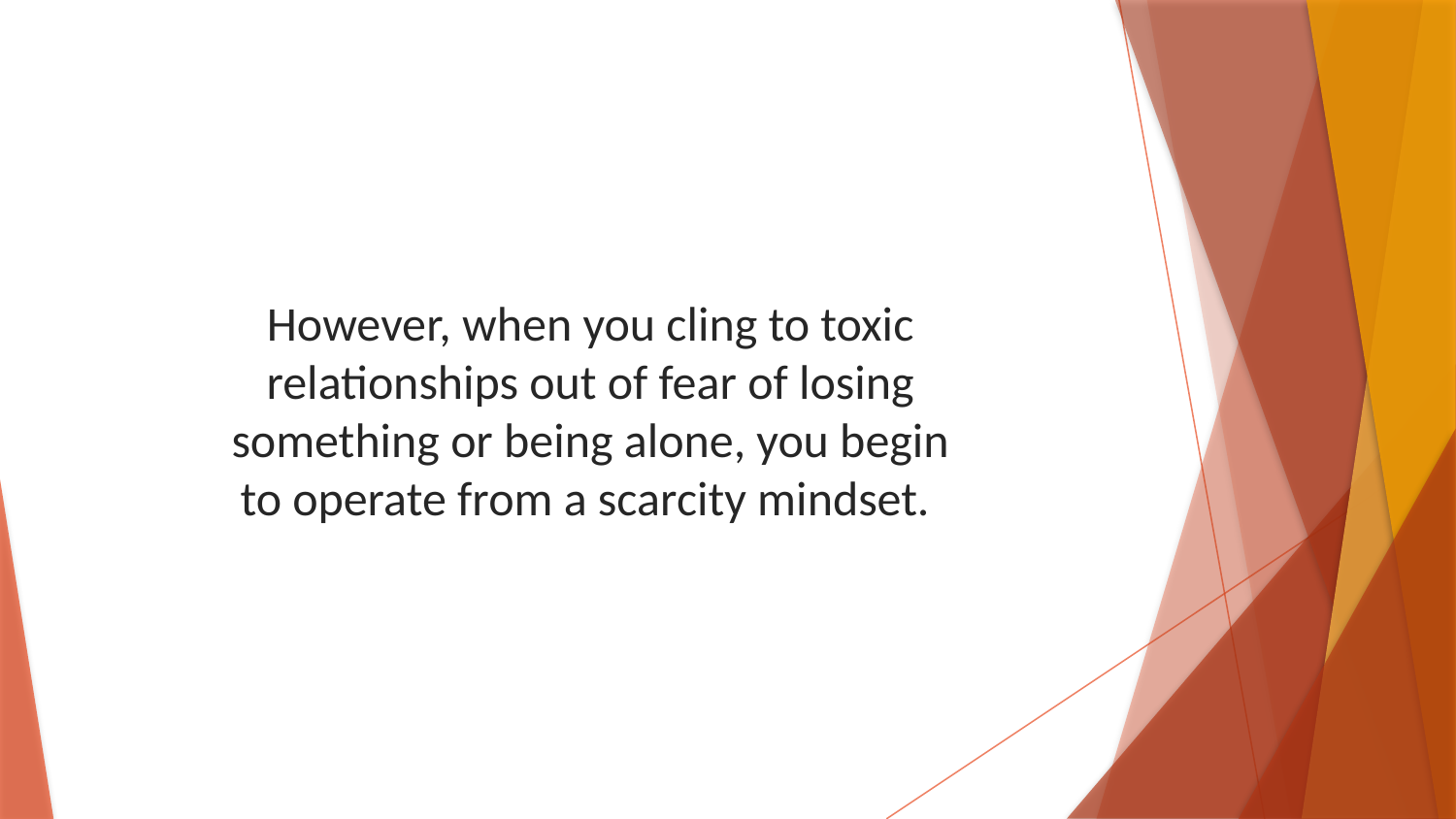

However, when you cling to toxic relationships out of fear of losing something or being alone, you begin to operate from a scarcity mindset.